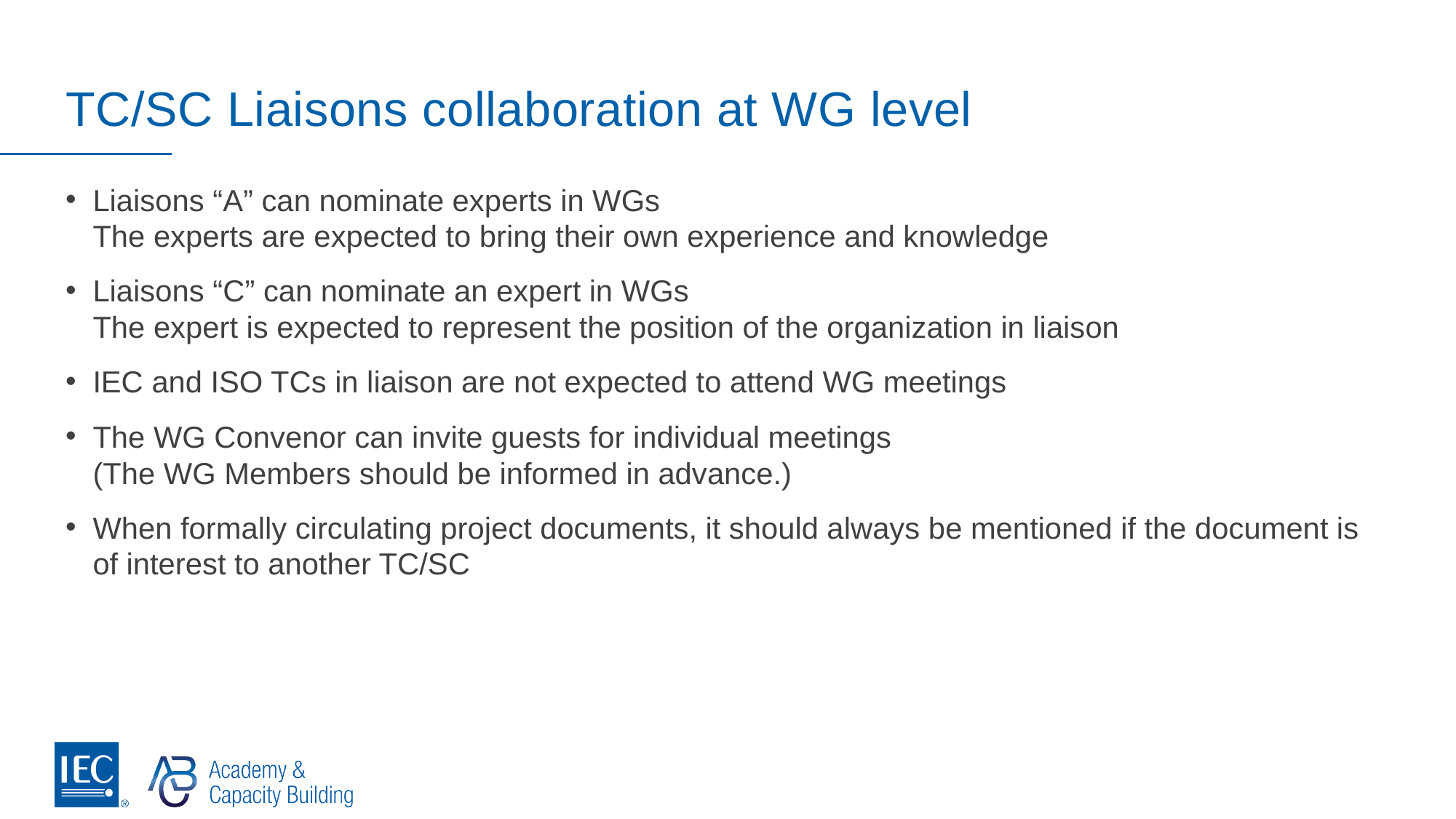

# TC/SC Liaisons collaboration at WG level
Liaisons “A” can nominate experts in WGs
The experts are expected to bring their own experience and knowledge
Liaisons “C” can nominate an expert in WGs
The expert is expected to represent the position of the organization in liaison
IEC and ISO TCs in liaison are not expected to attend WG meetings
The WG Convenor can invite guests for individual meetings
(The WG Members should be informed in advance.)
When formally circulating project documents, it should always be mentioned if the document is of interest to another TC/SC